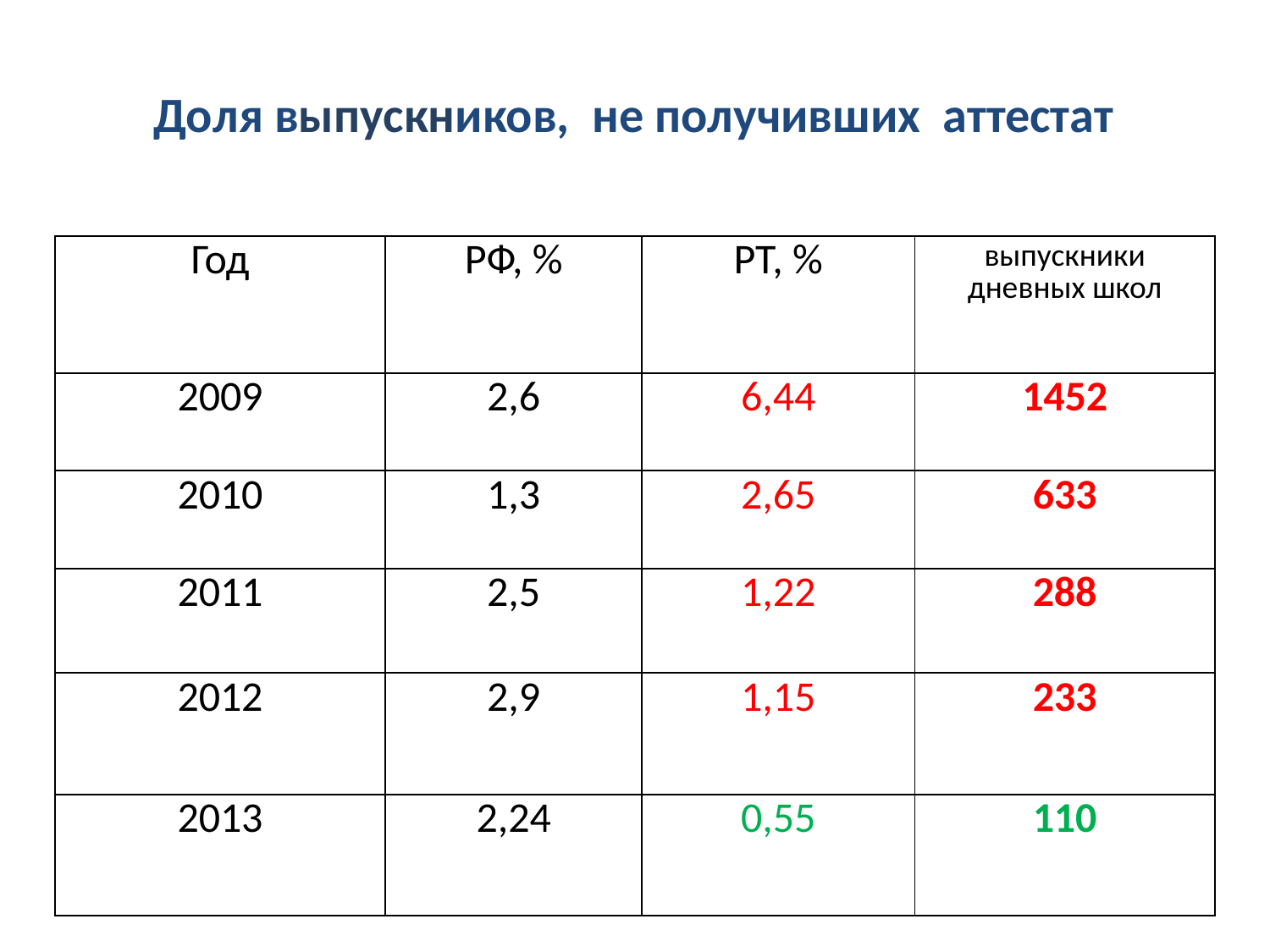

# Доля выпускников,  не получивших  аттестат
| Год | РФ, % | РТ, % | выпускники дневных школ |
| --- | --- | --- | --- |
| 2009 | 2,6 | 6,44 | 1452 |
| 2010 | 1,3 | 2,65 | 633 |
| 2011 | 2,5 | 1,22 | 288 |
| 2012 | 2,9 | 1,15 | 233 |
| 2013 | 2,24 | 0,55 | 110 |